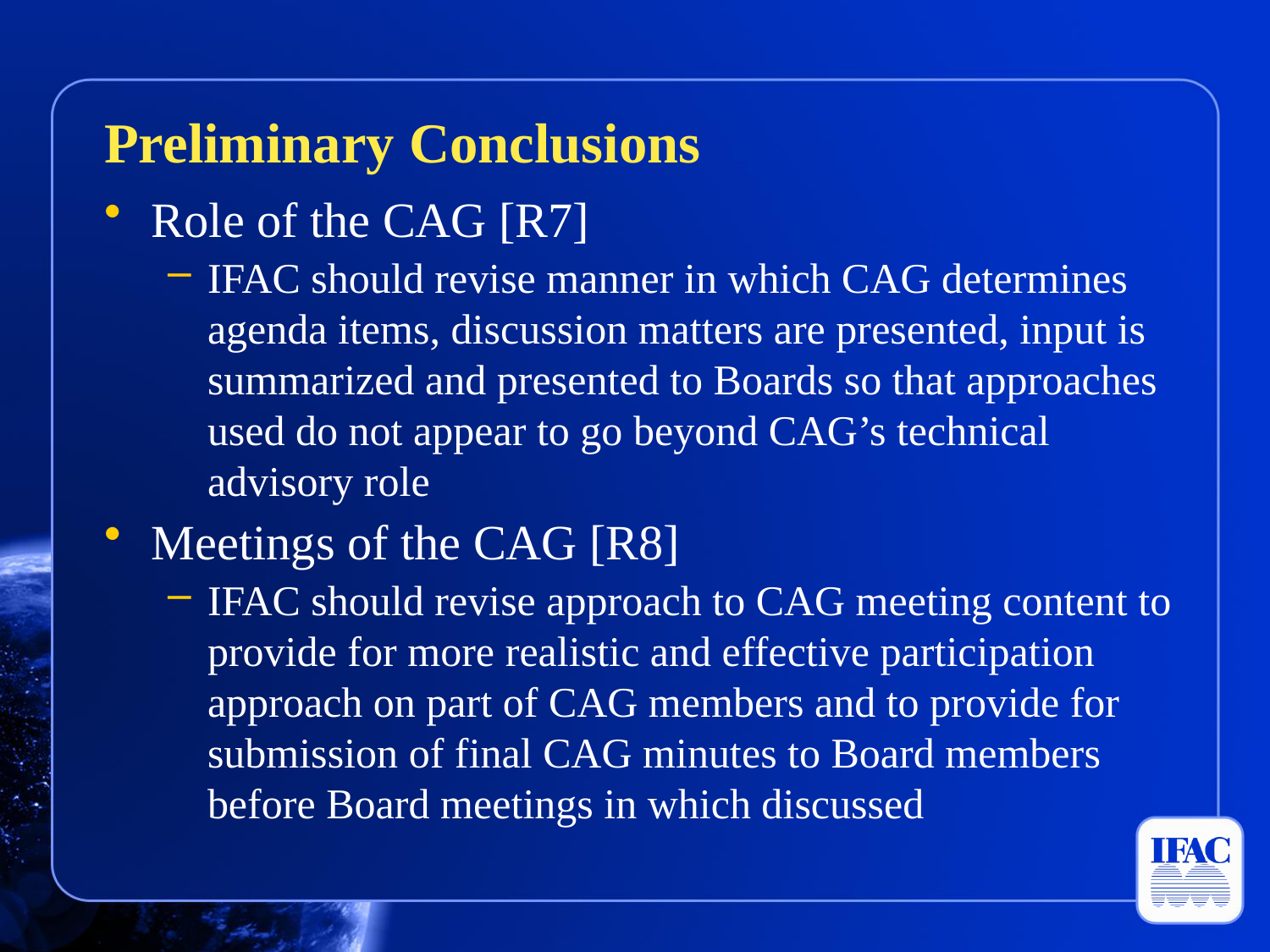

Preliminary Conclusions
Role of the CAG [R7]
IFAC should revise manner in which CAG determines agenda items, discussion matters are presented, input is summarized and presented to Boards so that approaches used do not appear to go beyond CAG’s technical advisory role
Meetings of the CAG [R8]
IFAC should revise approach to CAG meeting content to provide for more realistic and effective participation approach on part of CAG members and to provide for submission of final CAG minutes to Board members before Board meetings in which discussed